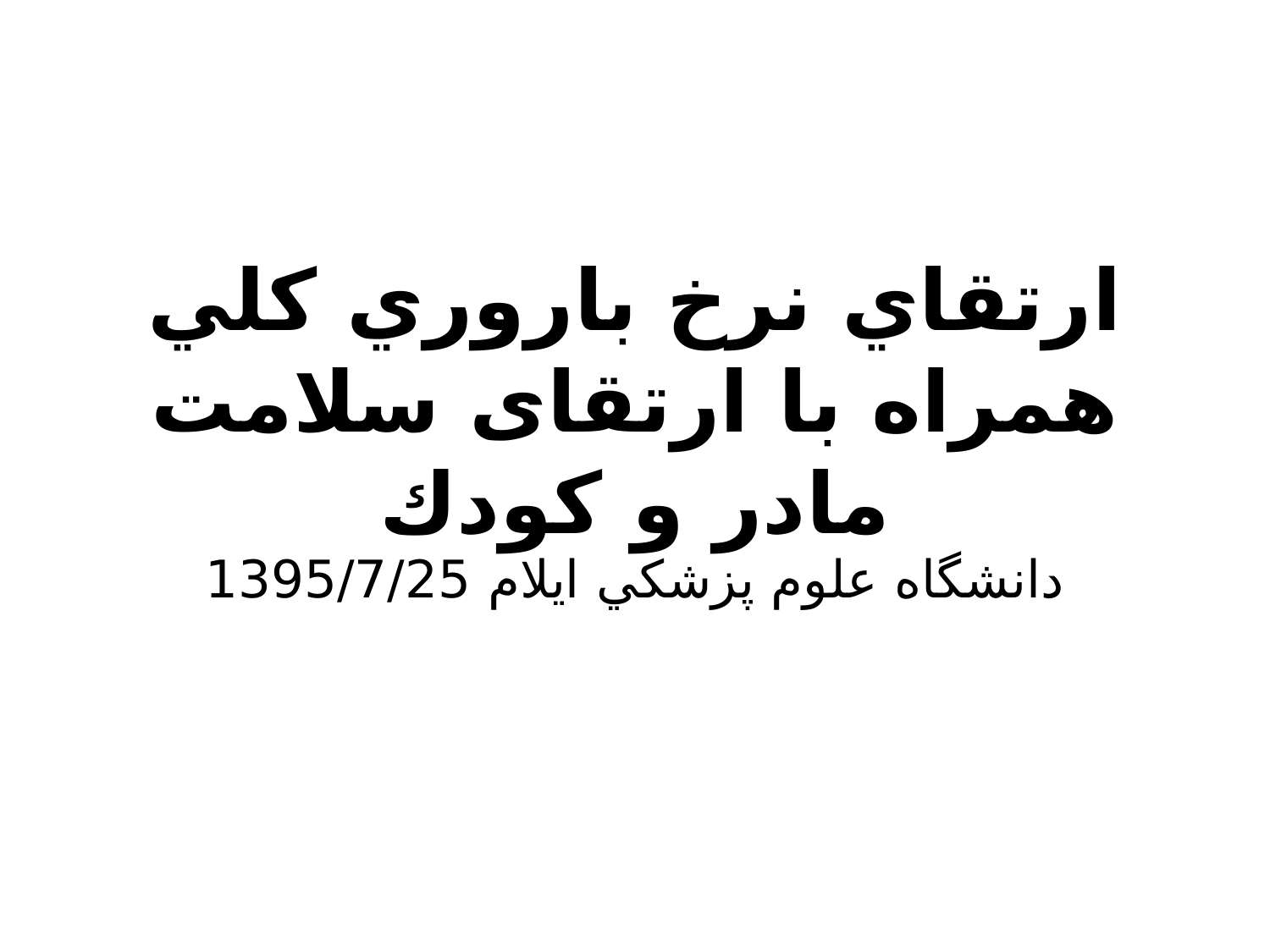

# ارتقاي نرخ باروري كلي همراه با ارتقای سلامت مادر و كودك
دانشگاه علوم پزشكي ایلام 1395/7/25